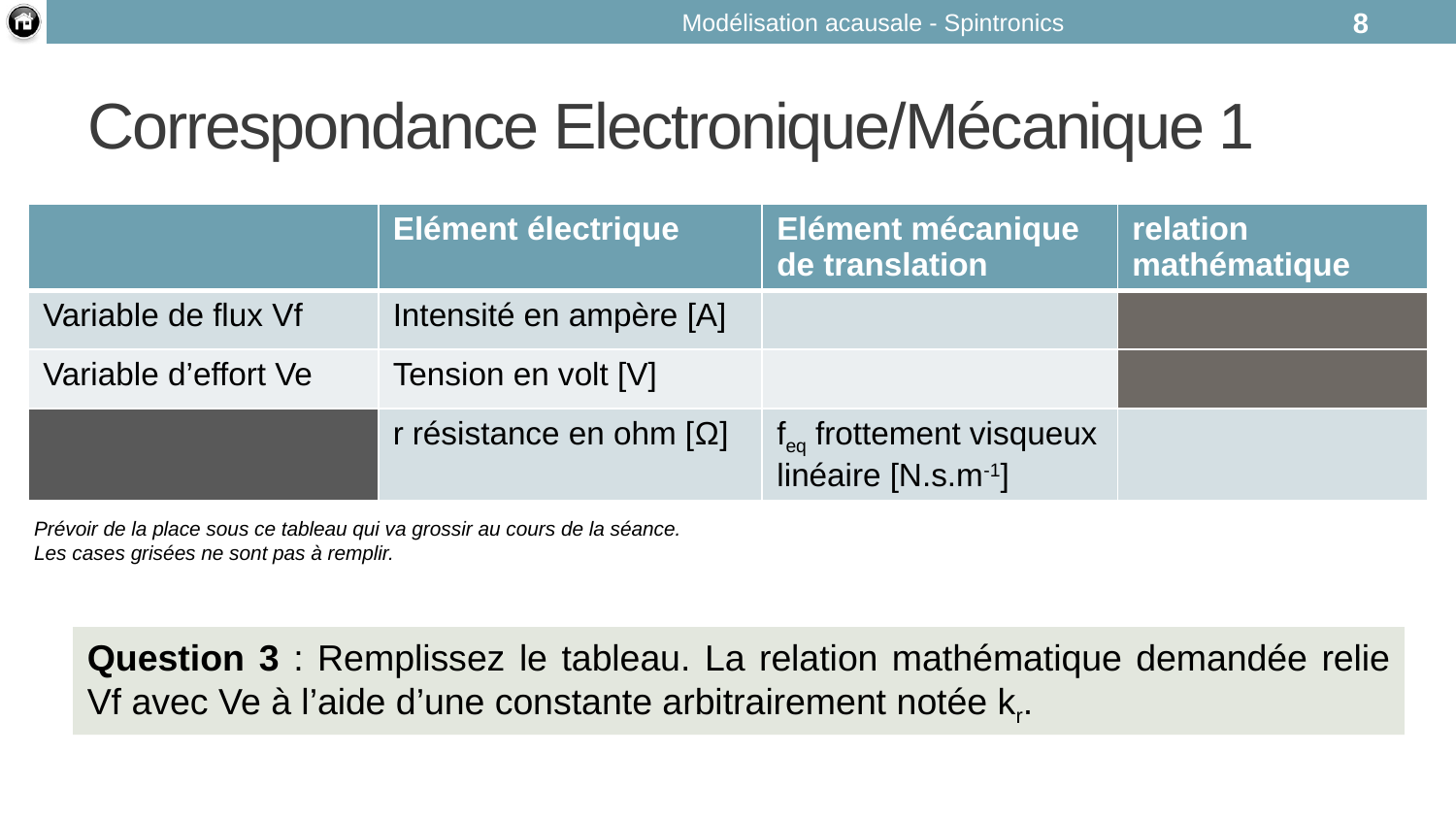

Modélisation acausale - Spintronics
8
# Correspondance Electronique/Mécanique 1
|  | Elément électrique | Elément mécanique de translation | relation mathématique |
| --- | --- | --- | --- |
| Variable de flux Vf | Intensité en ampère [A] |  |  |
| Variable d’effort Ve | Tension en volt [V] |  |  |
|  | r résistance en ohm [Ω] | feq frottement visqueux linéaire [N.s.m-1] |  |
Prévoir de la place sous ce tableau qui va grossir au cours de la séance.
Les cases grisées ne sont pas à remplir.
Question 3 : Remplissez le tableau. La relation mathématique demandée relie Vf avec Ve à l’aide d’une constante arbitrairement notée kr.